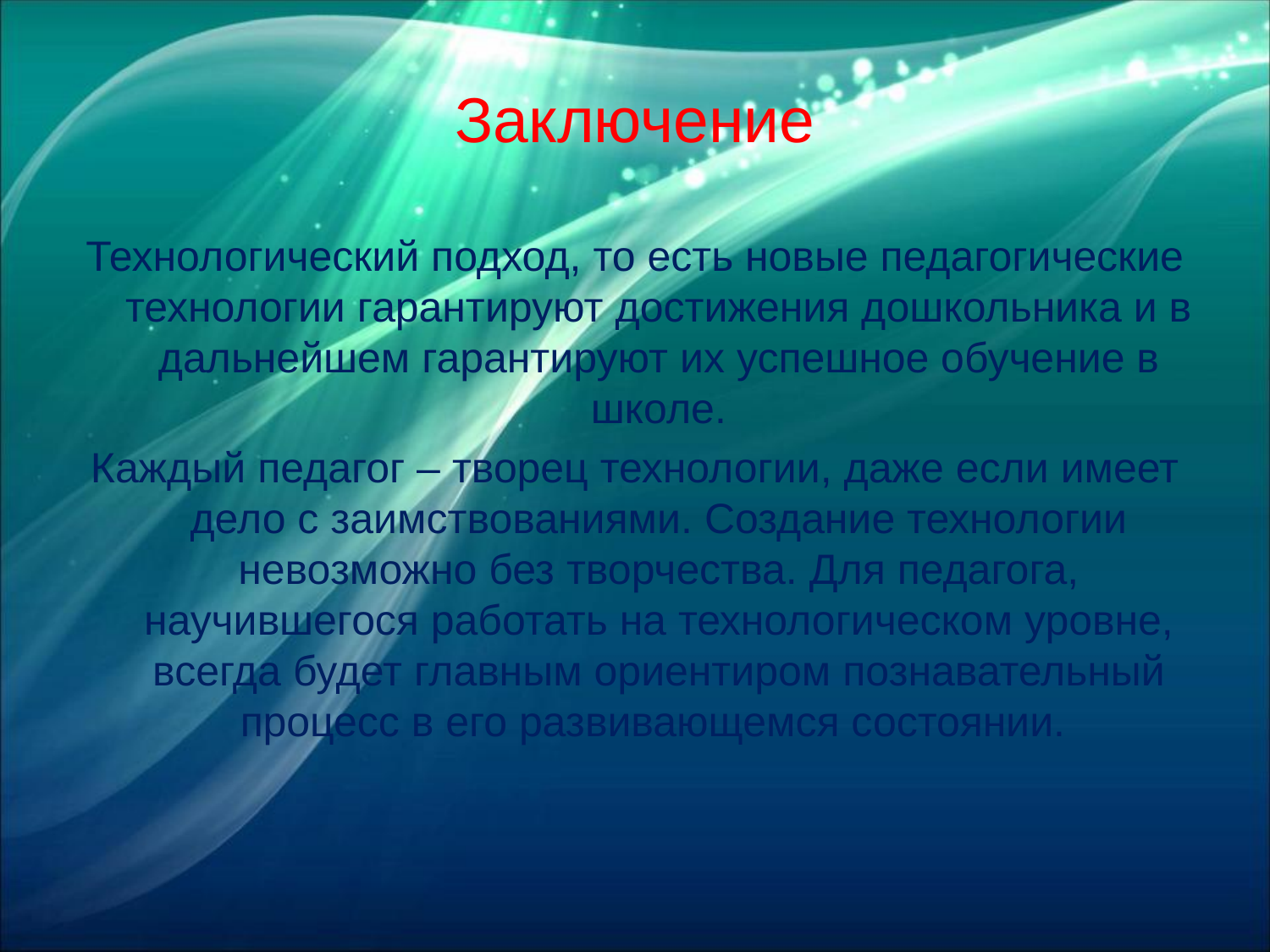

# Заключение
Технологический подход, то есть новые педагогические технологии гарантируют достижения дошкольника и в дальнейшем гарантируют их успешное обучение в школе.
Каждый педагог – творец технологии, даже если имеет дело с заимствованиями. Создание технологии невозможно без творчества. Для педагога, научившегося работать на технологическом уровне, всегда будет главным ориентиром познавательный процесс в его развивающемся состоянии.